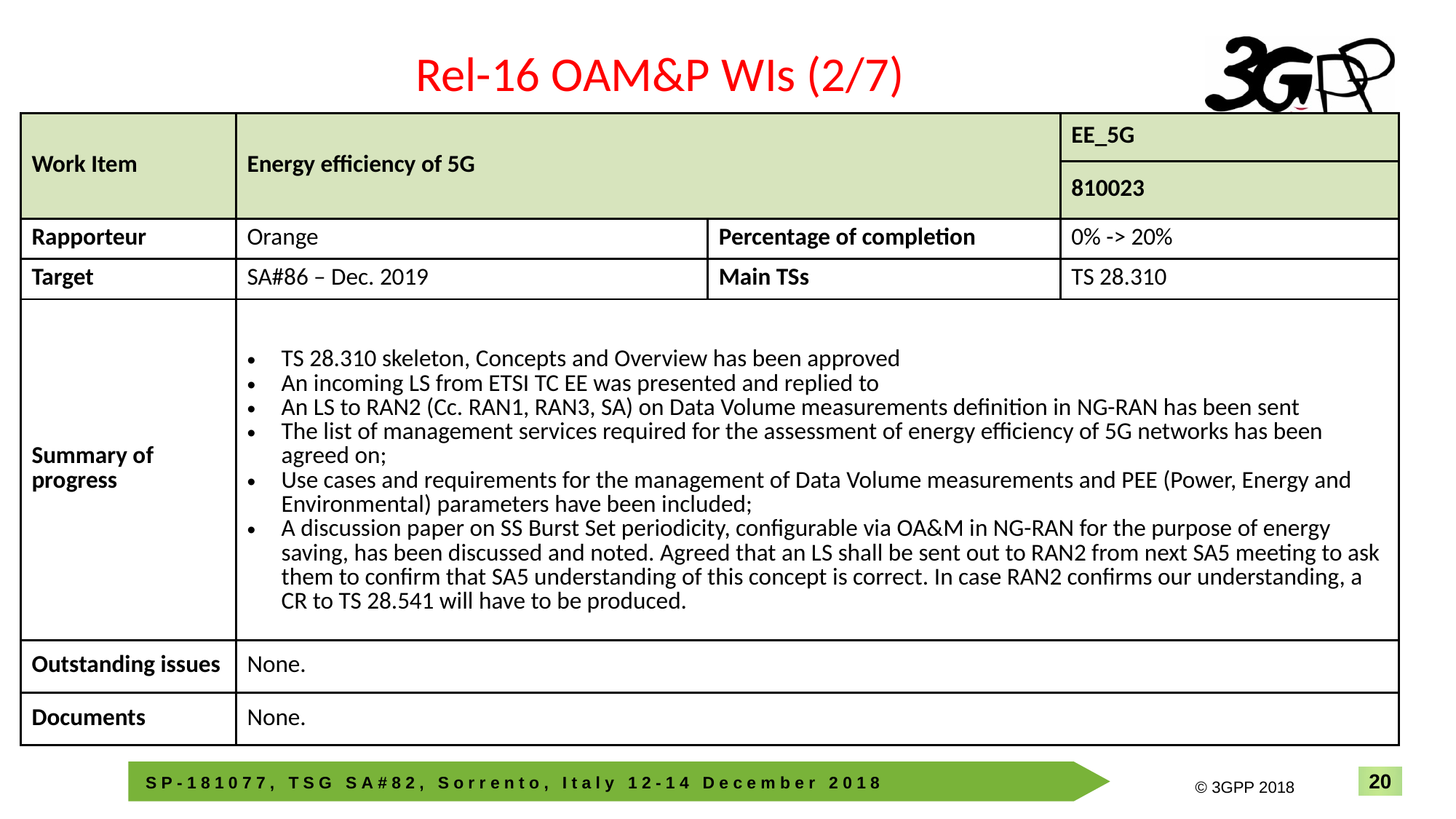

Rel-16 OAM&P WIs (2/7)
| Work Item | Energy efficiency of 5G |  | EE\_5G |
| --- | --- | --- | --- |
|  |  |  | 810023 |
| Rapporteur | Orange | Percentage of completion | 0% -> 20% |
| Target | SA#86 – Dec. 2019 | Main TSs | TS 28.310 |
| Summary of progress | TS 28.310 skeleton, Concepts and Overview has been approved An incoming LS from ETSI TC EE was presented and replied to An LS to RAN2 (Cc. RAN1, RAN3, SA) on Data Volume measurements definition in NG-RAN has been sent The list of management services required for the assessment of energy efficiency of 5G networks has been agreed on; Use cases and requirements for the management of Data Volume measurements and PEE (Power, Energy and Environmental) parameters have been included; A discussion paper on SS Burst Set periodicity, configurable via OA&M in NG-RAN for the purpose of energy saving, has been discussed and noted. Agreed that an LS shall be sent out to RAN2 from next SA5 meeting to ask them to confirm that SA5 understanding of this concept is correct. In case RAN2 confirms our understanding, a CR to TS 28.541 will have to be produced. |  |  |
| Outstanding issues | None. |  |  |
| Documents | None. |  |  |